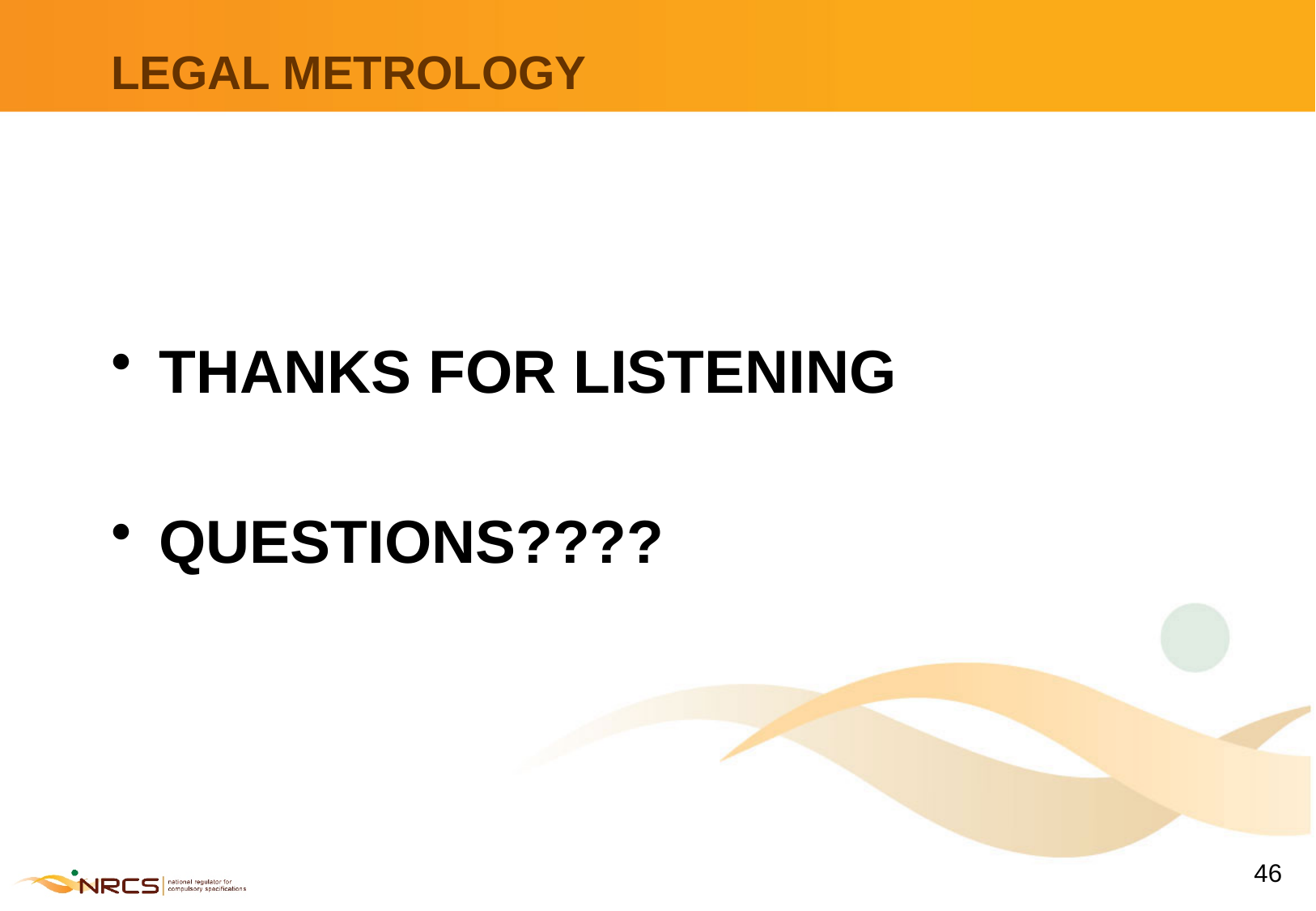

# LEGAL METROLOGY

THANKS FOR LISTENING

QUESTIONS????
46